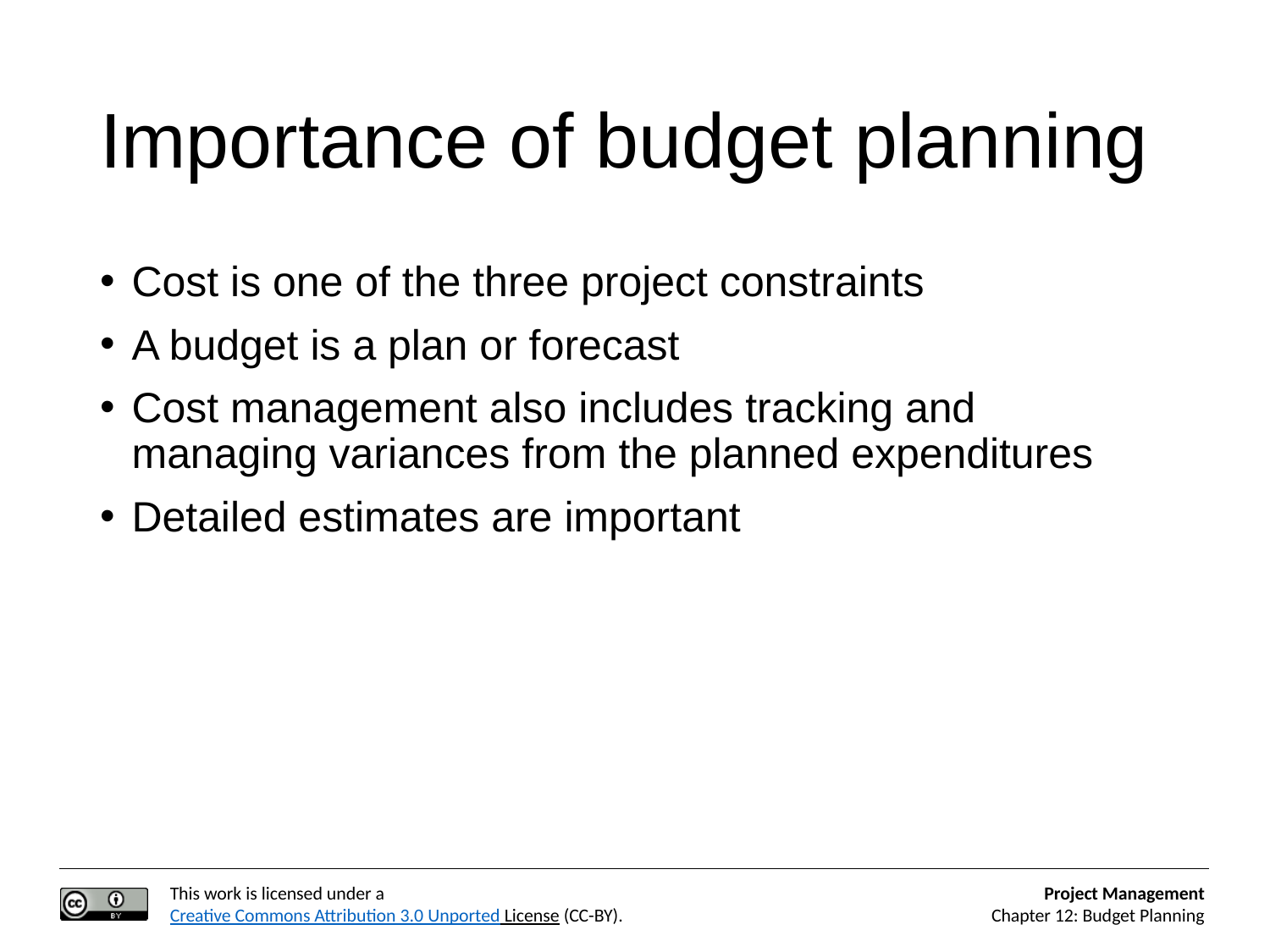

# Importance of budget planning
Cost is one of the three project constraints
A budget is a plan or forecast
Cost management also includes tracking and managing variances from the planned expenditures
Detailed estimates are important